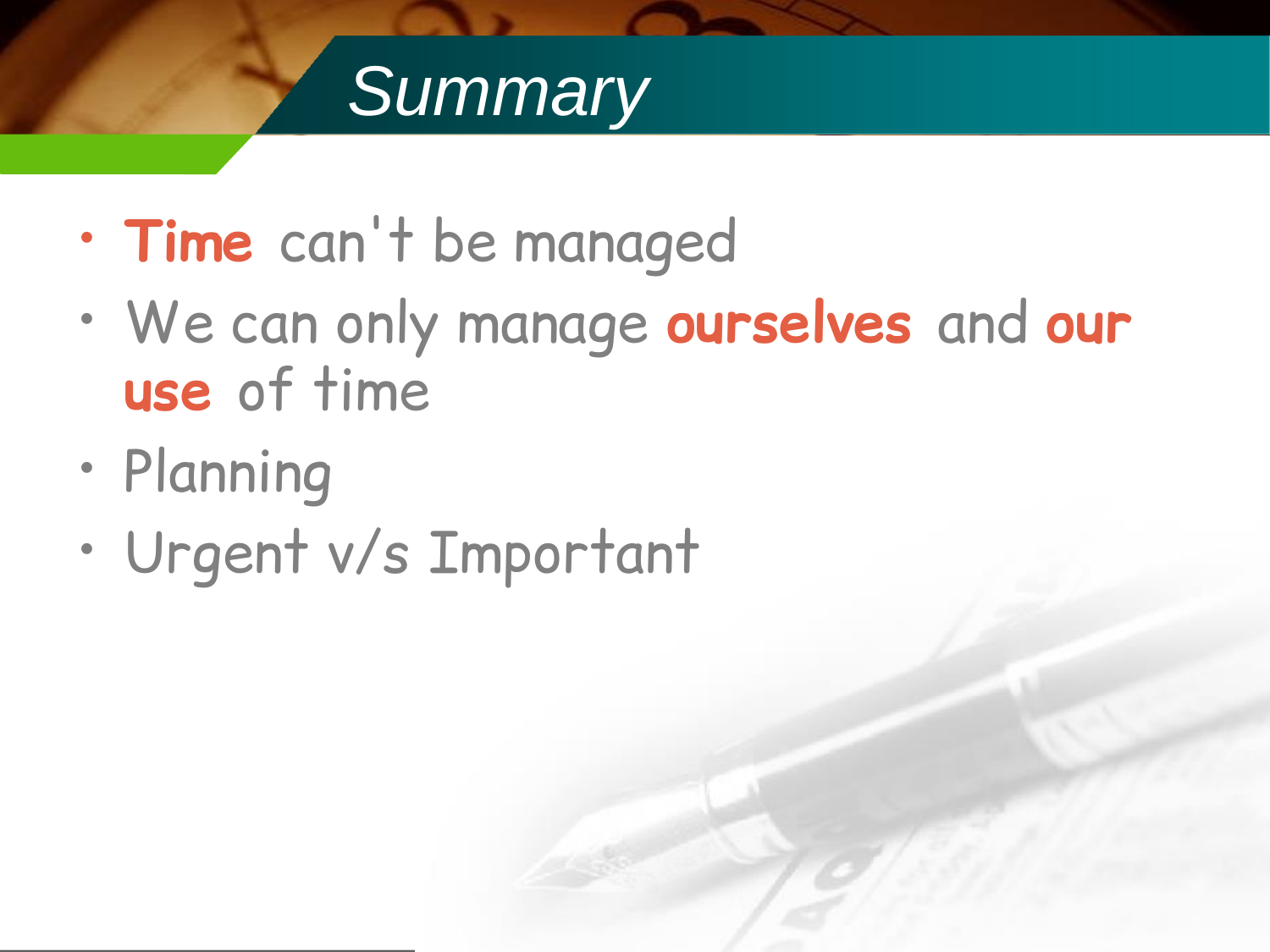

# Summary

Time can't be managed
We can only manage ourselves and our
use of time
Planning
Urgent v/s Important